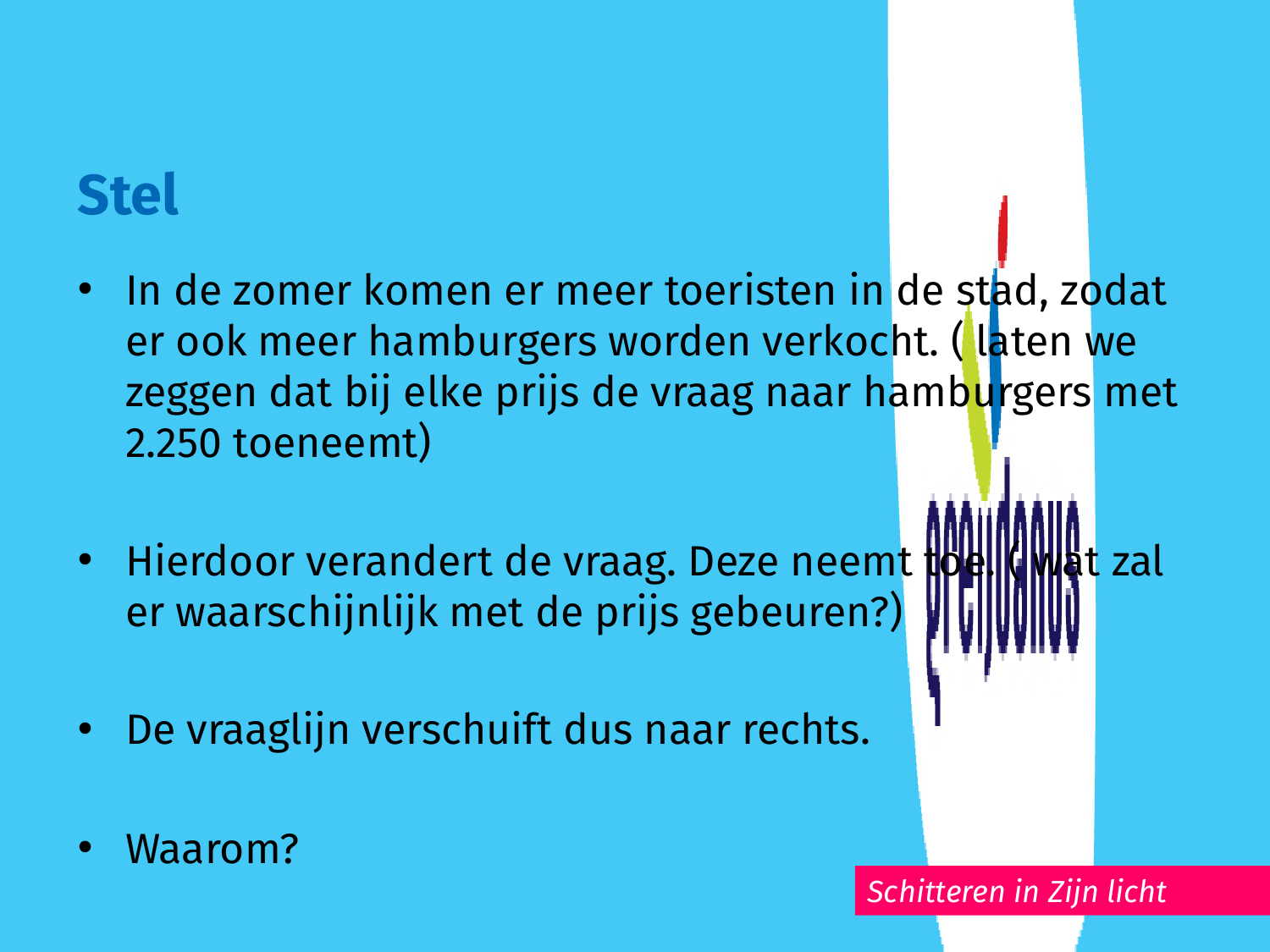

# Stel
In de zomer komen er meer toeristen in de stad, zodat er ook meer hamburgers worden verkocht. ( laten we zeggen dat bij elke prijs de vraag naar hamburgers met 2.250 toeneemt)

Hierdoor verandert de vraag. Deze neemt toe. ( wat zal er waarschijnlijk met de prijs gebeuren?)

De vraaglijn verschuift dus naar rechts.

Waarom?